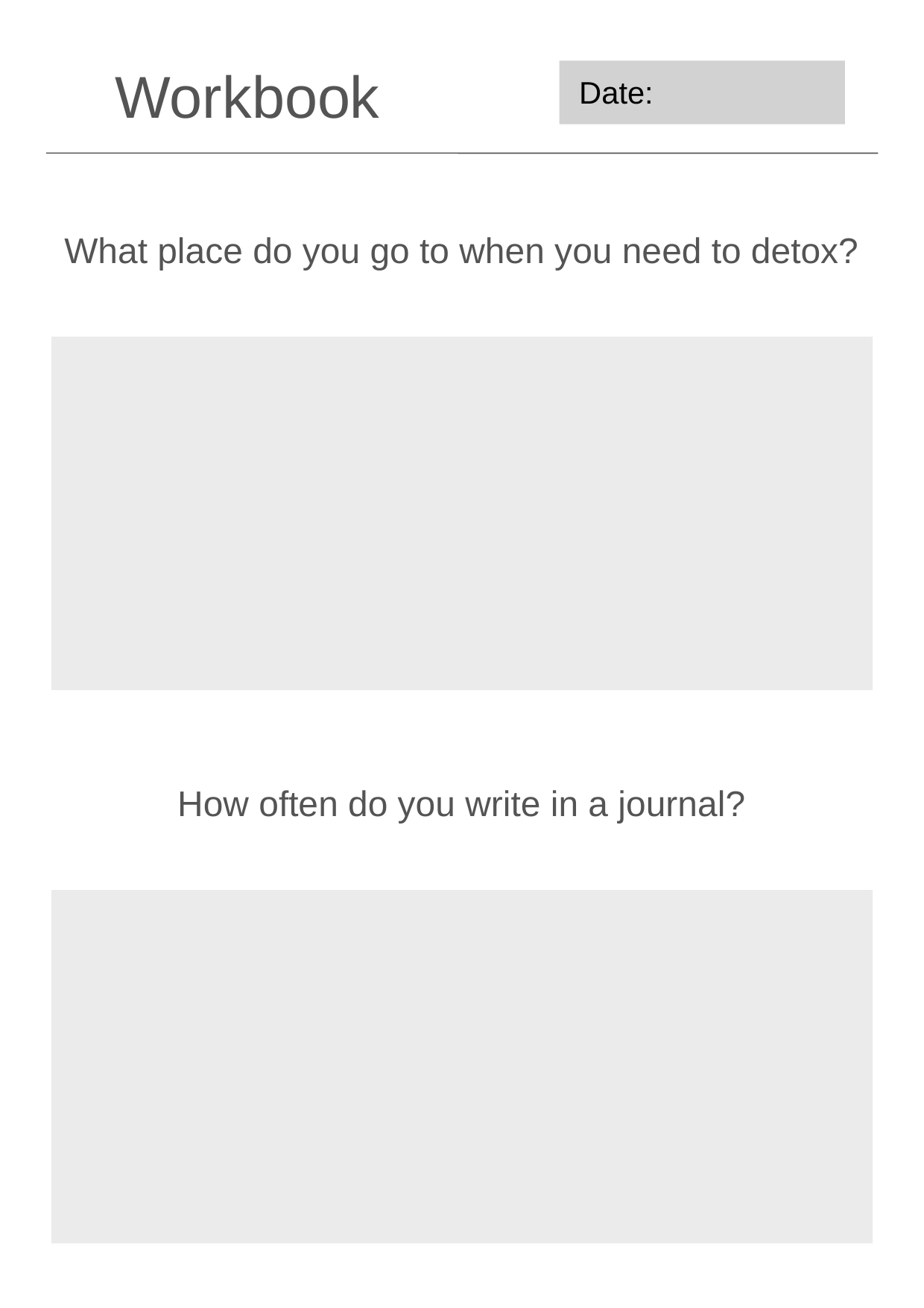

Workbook

Date:

What place do you go to when you need to detox?

How often do you write in a journal?